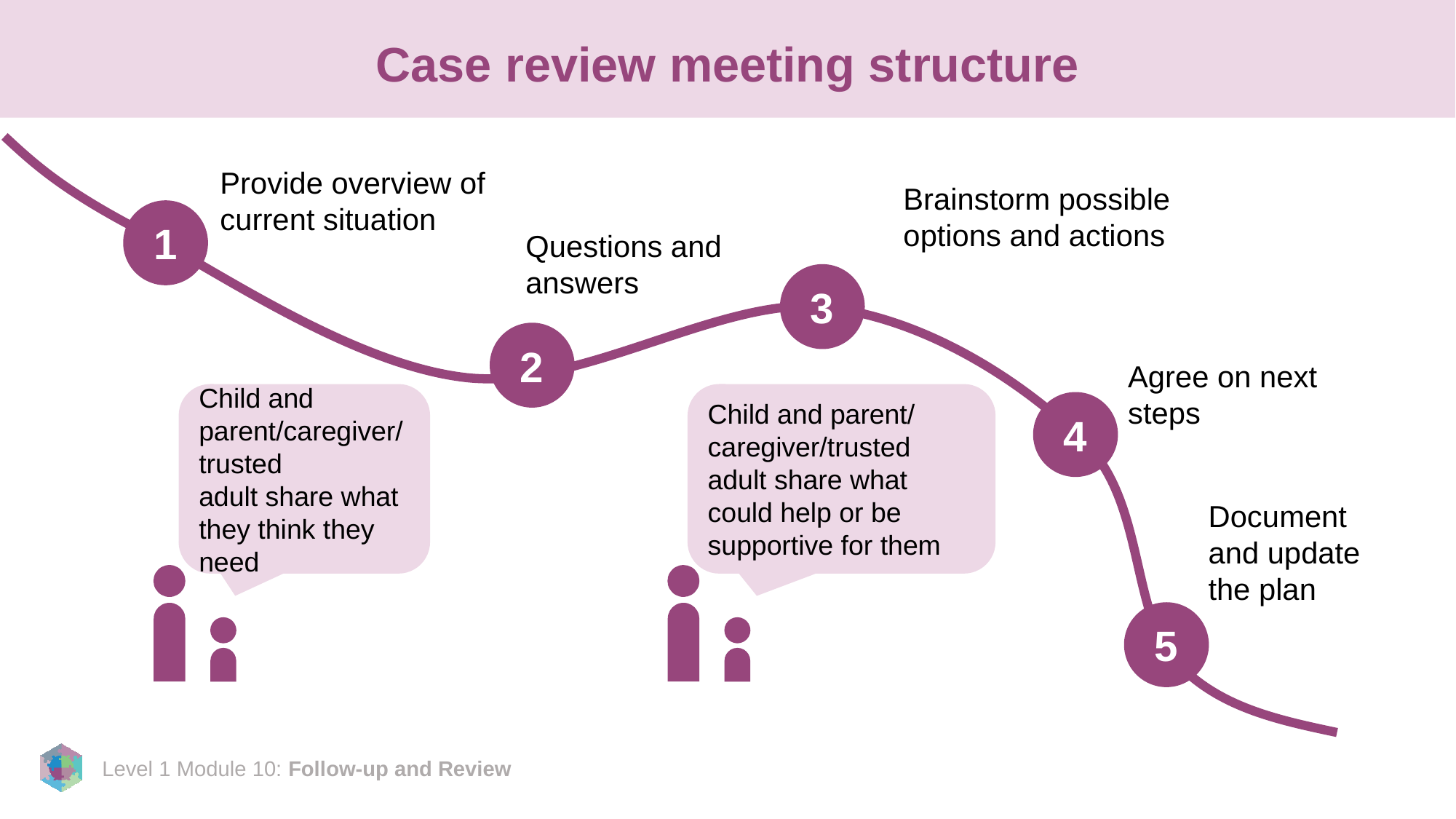

# Case review meeting structure

Provide overview of current situation
Brainstorm possible options and actions
1
Questions and answers
3
2
Agree on next steps
Child and parent/caregiver/trusted adult share what they think they need
Child and parent/ caregiver/trusted adult share what could help or be supportive for them
4
Document and update the plan

5